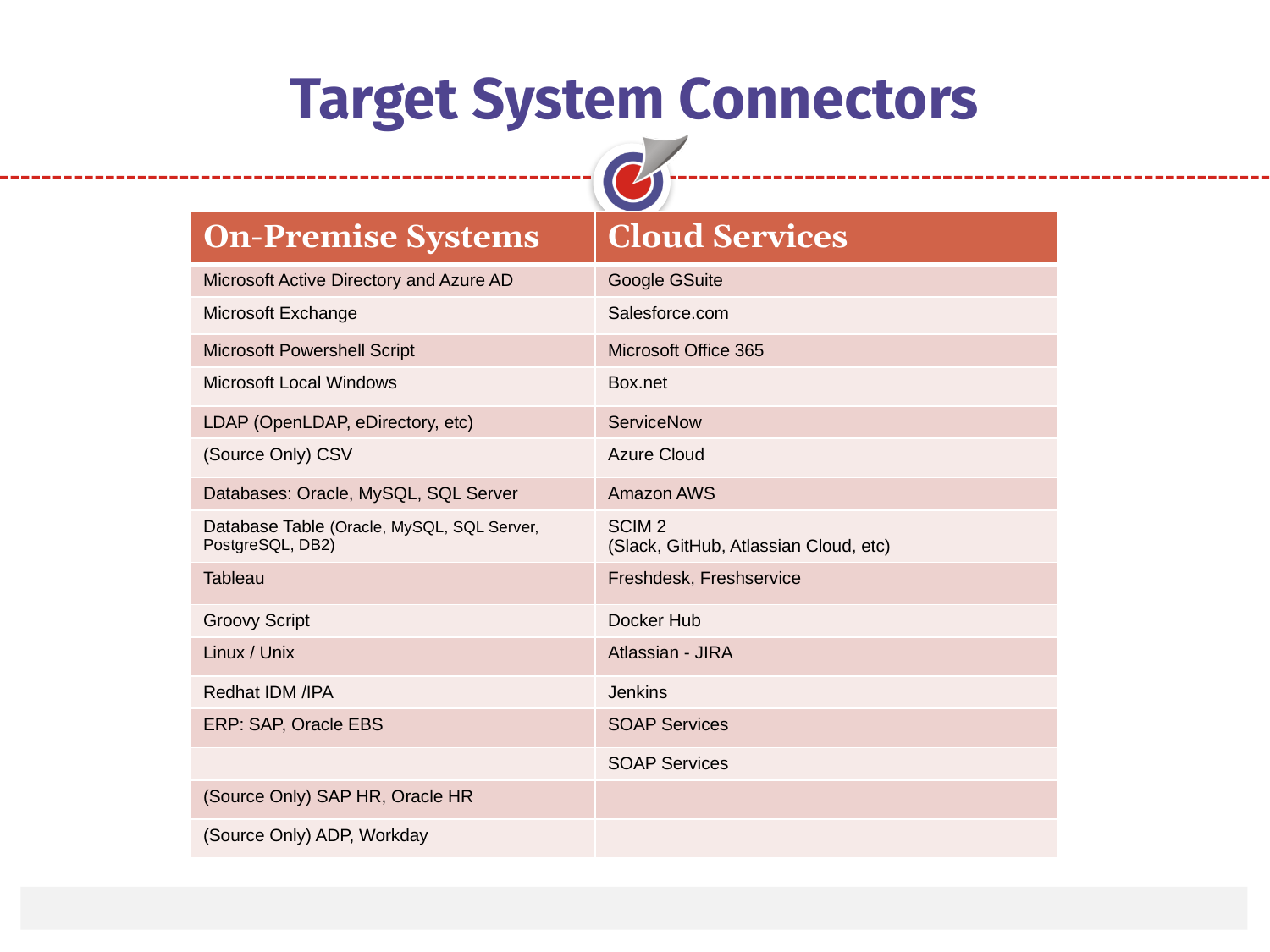

# Target System Connectors
| On-Premise Systems | Cloud Services |
| --- | --- |
| Microsoft Active Directory and Azure AD | Google GSuite |
| Microsoft Exchange | Salesforce.com |
| Microsoft Powershell Script | Microsoft Office 365 |
| Microsoft Local Windows | Box.net |
| LDAP (OpenLDAP, eDirectory, etc) | ServiceNow |
| (Source Only) CSV | Azure Cloud |
| Databases: Oracle, MySQL, SQL Server | Amazon AWS |
| Database Table (Oracle, MySQL, SQL Server, PostgreSQL, DB2) | SCIM 2 (Slack, GitHub, Atlassian Cloud, etc) |
| Tableau | Freshdesk, Freshservice |
| Groovy Script | Docker Hub |
| Linux / Unix | Atlassian - JIRA |
| Redhat IDM /IPA | Jenkins |
| ERP: SAP, Oracle EBS | SOAP Services |
|  | SOAP Services |
| (Source Only) SAP HR, Oracle HR |  |
| (Source Only) ADP, Workday |  |